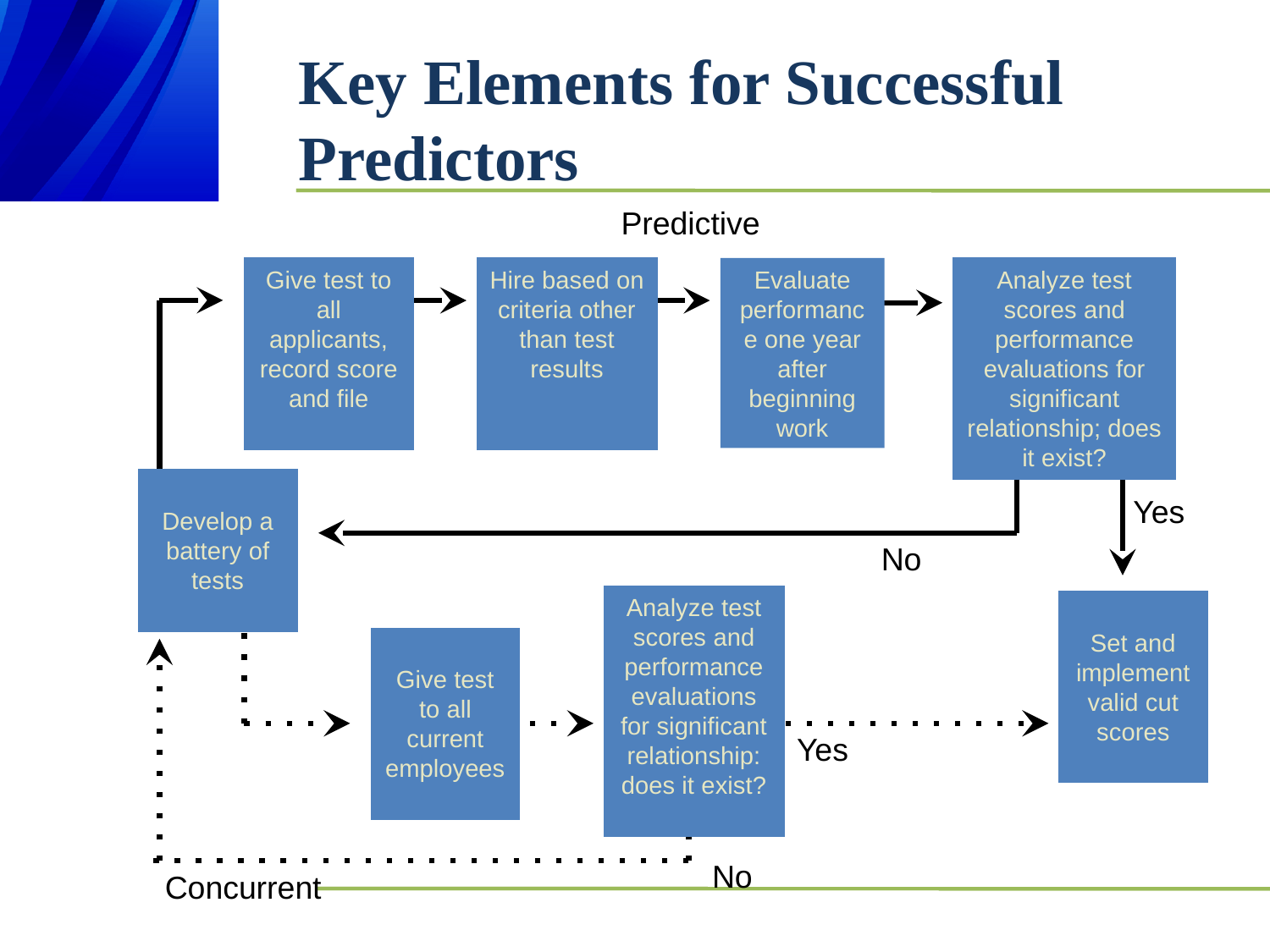

# Key Elements for Successful Predictors
Predictive
Give test to all applicants, record score and file

Hire based on criteria other than test results

Evaluate performance one year after beginning work
Analyze test scores and performance evaluations for significant relationship; does it exist?

Develop a battery of tests

Yes
No
Analyze test scores and performance evaluations for significant relationship: does it exist?

Set and implement valid cut scores

Give test to all current employees

Yes
No
Concurrent